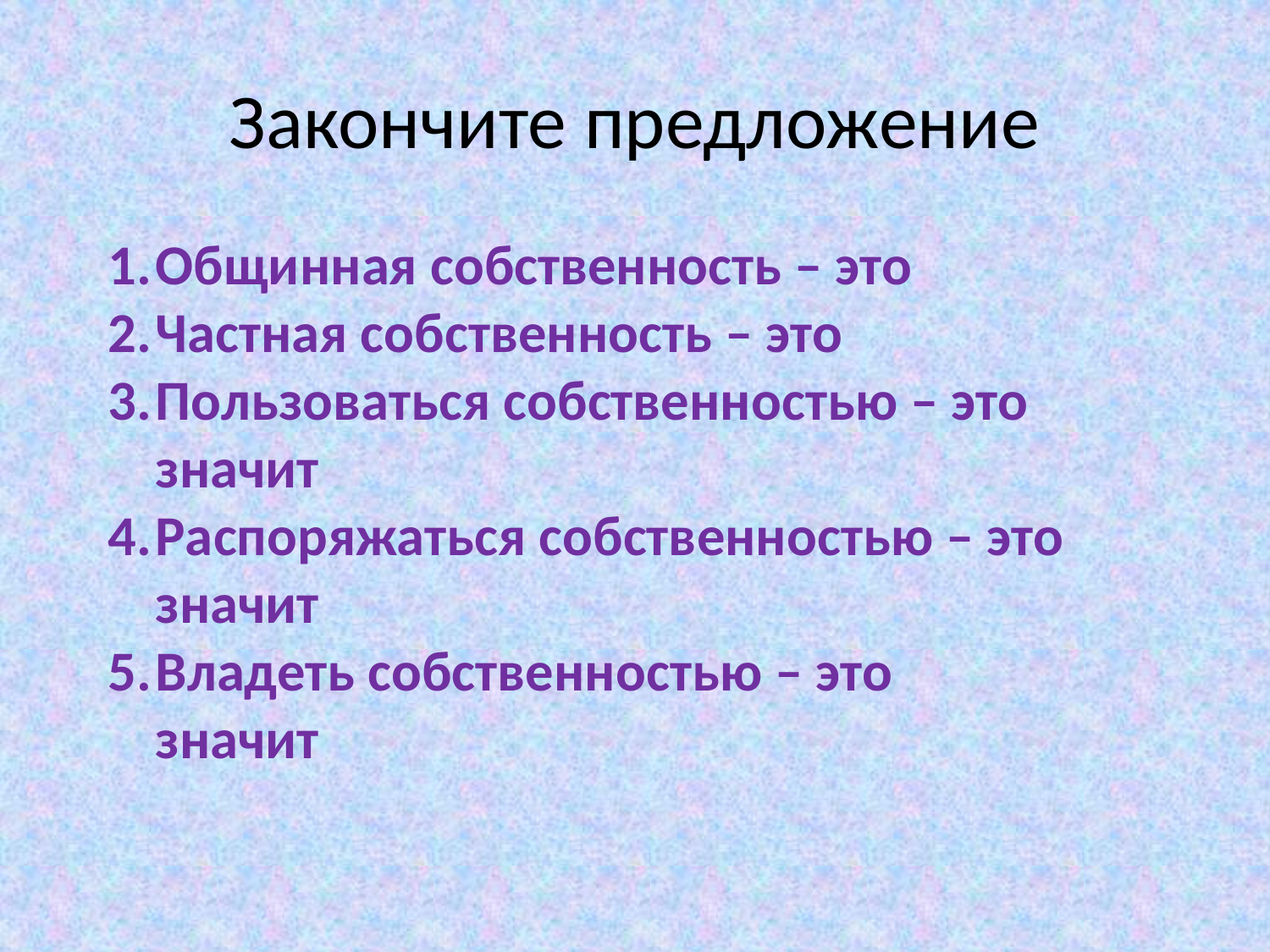

# Закончите предложение
Общинная собственность – это
Частная собственность – это
Пользоваться собственностью – это значит
Распоряжаться собственностью – это значит
Владеть собственностью – это значит